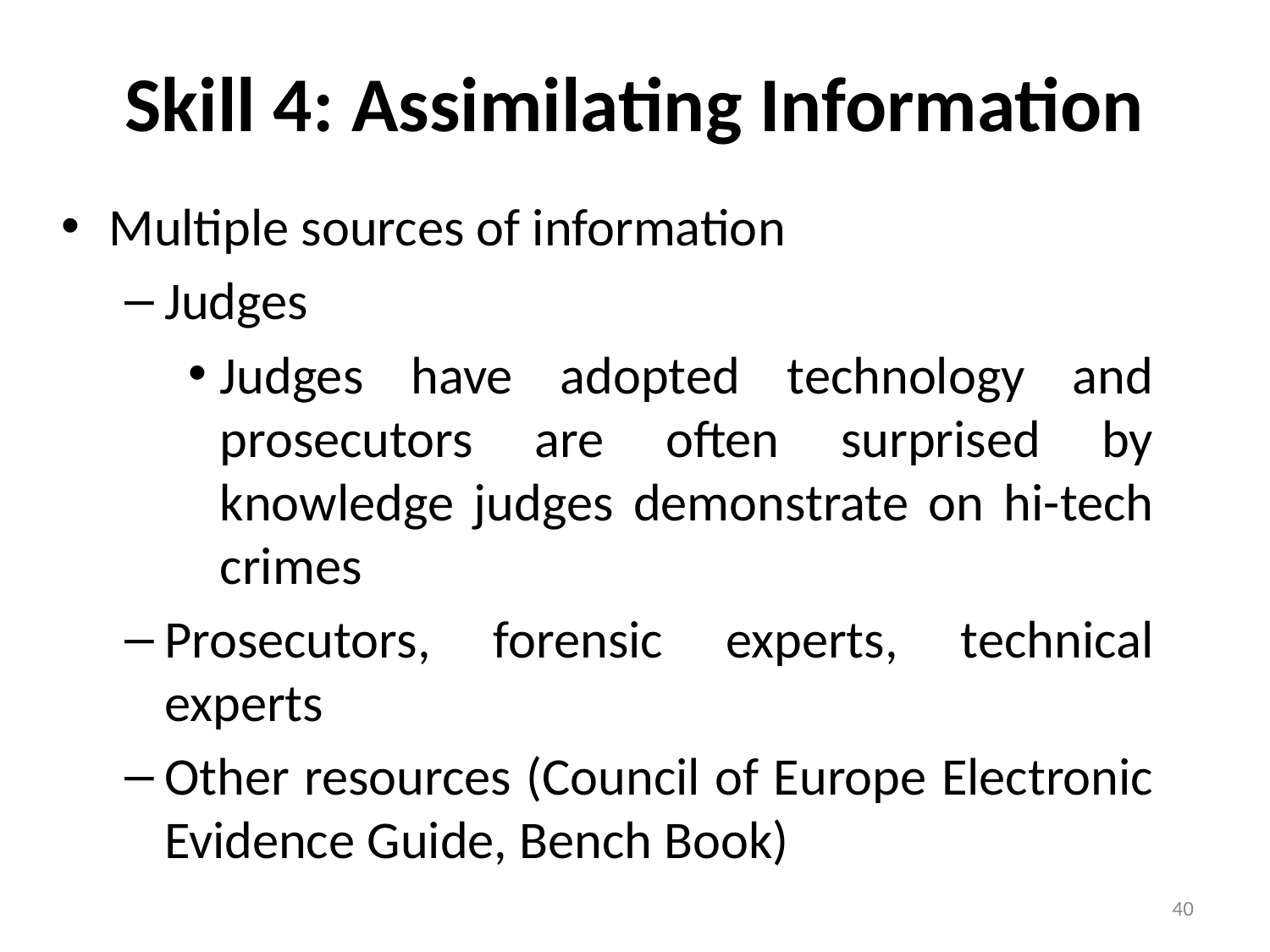

# Skill 4: Assimilating Information
Multiple sources of information
Judges
Judges have adopted technology and prosecutors are often surprised by knowledge judges demonstrate on hi-tech crimes
Prosecutors, forensic experts, technical experts
Other resources (Council of Europe Electronic Evidence Guide, Bench Book)
40